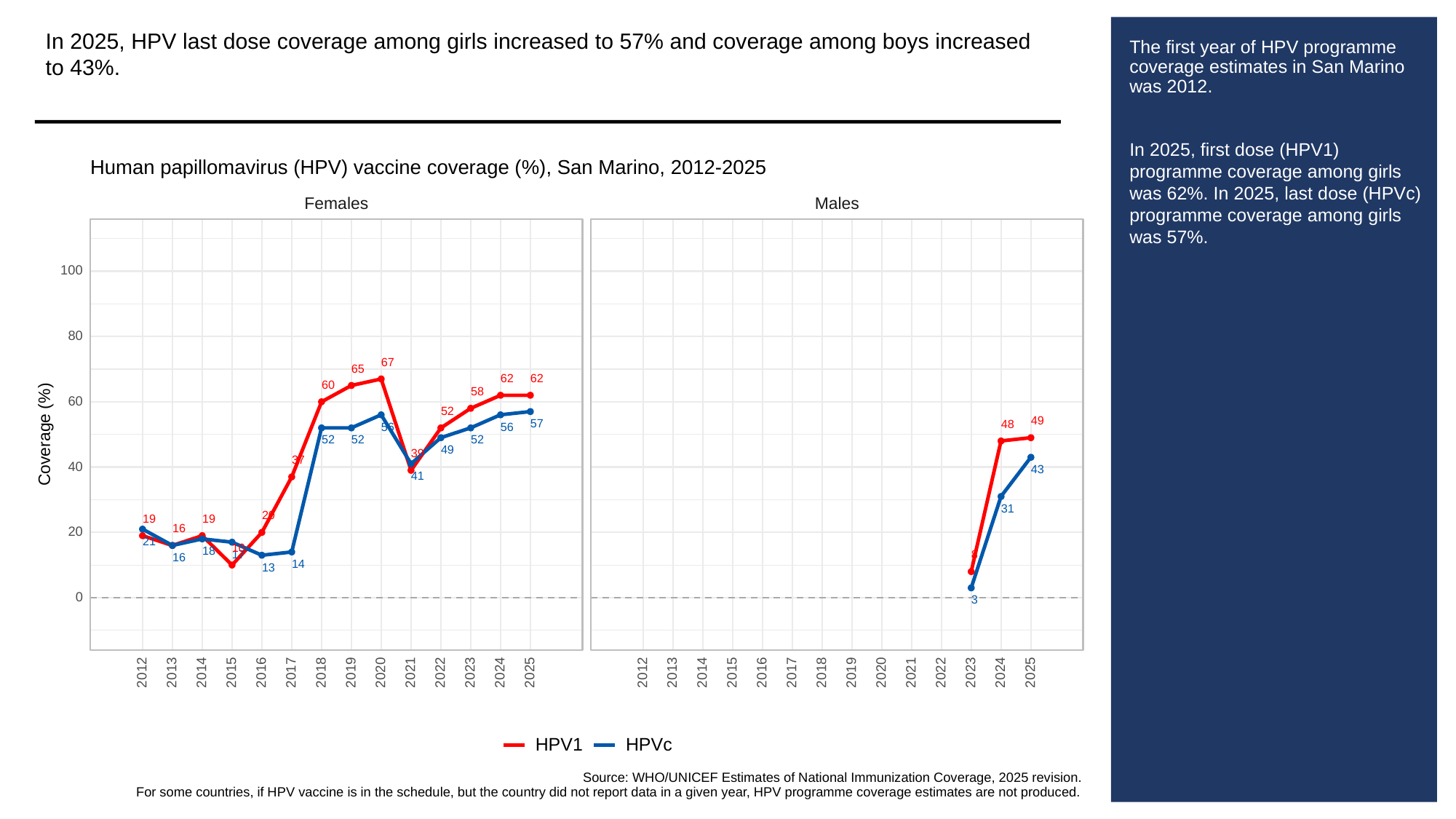

In 2025, HPV last dose coverage among girls increased to 57% and coverage among boys increased to 43%.
# The first year of HPV programme coverage estimates in San Marino was 2012.

In 2025, first dose (HPV1) programme coverage among girls was 62%. In 2025, last dose (HPVc) programme coverage among girls was 57%.

Human papillomavirus (HPV) vaccine coverage (%), San Marino, 2012-2025
Females
Males

100

80

67
65

62
62

60

58

60

52

49
57
48
56
56

Coverage (%)

52
52
52

49
39

37

40
43

41

31
20
19
19
16

20

21

10
18

17
8

16
14

13

0
3

2013
2023
2013
2023
2012
2014
2015
2016
2017
2018
2019
2020
2021
2022
2024
2025
2012
2014
2015
2016
2017
2018
2019
2020
2021
2022
2024
2025
HPVc
HPV1

Source: WHO/UNICEF Estimates of National Immunization Coverage, 2025 revision.
For some countries, if HPV vaccine is in the schedule, but the country did not report data in a given year, HPV programme coverage estimates are not produced.